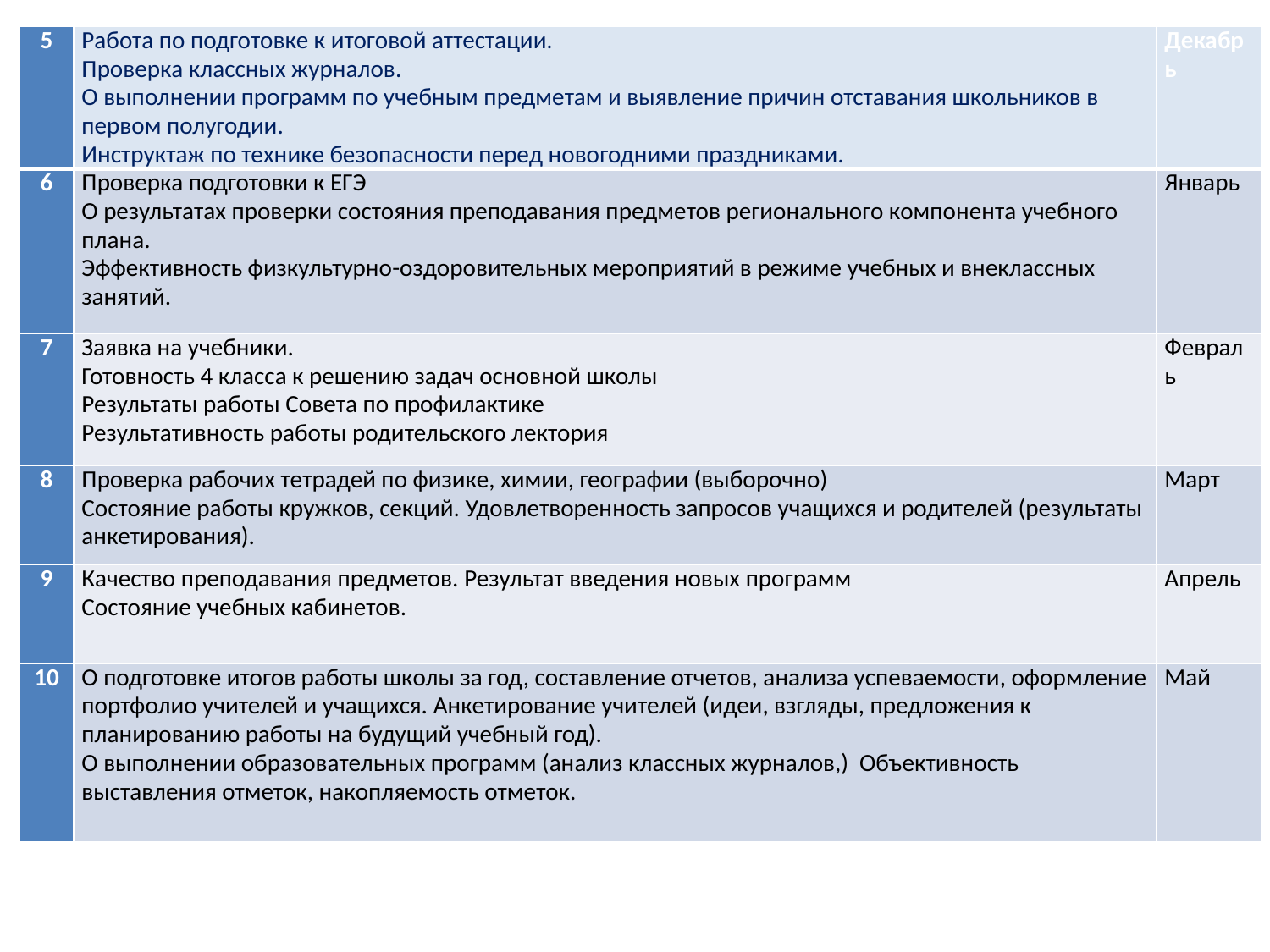

| 5 | Работа по подготовке к итоговой аттестации. Проверка классных журналов. О выполнении программ по учебным предметам и выявление причин отставания школьников в первом полугодии. Инструктаж по технике безопасности перед новогодними праздниками. | Декабрь |
| --- | --- | --- |
| 6 | Проверка подготовки к ЕГЭ О результатах проверки состояния преподавания предметов регионального компонента учебного плана. Эффективность физкультурно-оздоровительных мероприятий в режиме учебных и внеклассных занятий. | Январь |
| 7 | Заявка на учебники. Готовность 4 класса к решению задач основной школы Результаты работы Совета по профилактике Результативность работы родительского лектория | Февраль |
| 8 | Проверка рабочих тетрадей по физике, химии, географии (выборочно) Состояние работы кружков, секций. Удовлетворенность запросов учащихся и родителей (результаты анкетирования). | Март |
| 9 | Качество преподавания предметов. Результат введения новых программ Состояние учебных кабинетов. | Апрель |
| 10 | О подготовке итогов работы школы за год, составление отчетов, анализа успеваемости, оформление портфолио учителей и учащихся. Анкетирование учителей (идеи, взгляды, предложения к планированию работы на будущий учебный год). О выполнении образовательных программ (анализ классных журналов,) Объективность выставления отметок, накопляемость отметок. | Май |